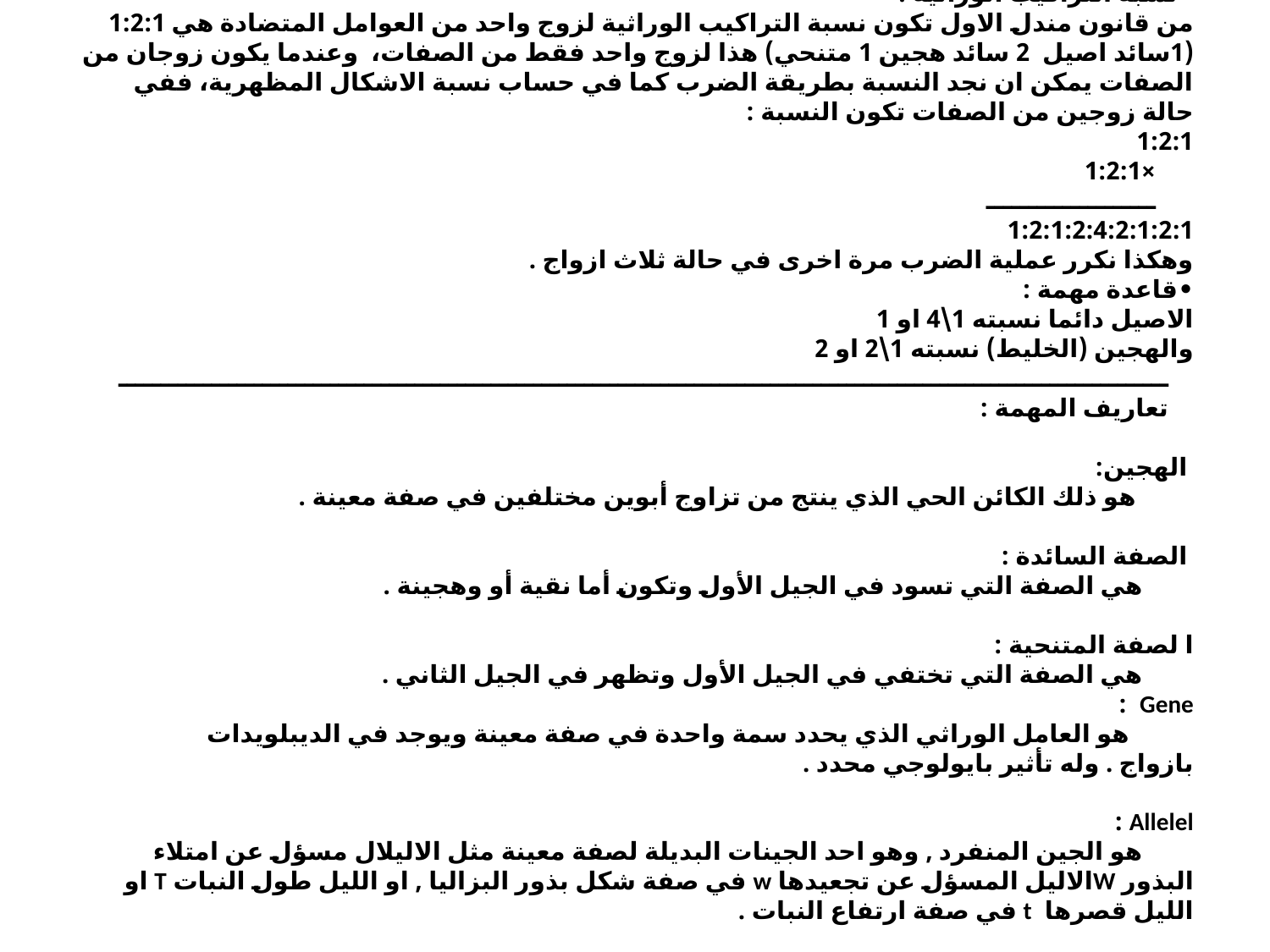

# •	نسبة التراكيب الوراثية : من قانون مندل الاول تكون نسبة التراكيب الوراثية لزوج واحد من العوامل المتضادة هي 1:2:1 (1سائد اصيل  2 سائد هجين 1 متنحي) هذا لزوج واحد فقط من الصفات،  وعندما يكون زوجان من الصفات يمكن ان نجد النسبة بطريقة الضرب كما في حساب نسبة الاشكال المظهرية، ففي حالة زوجين من الصفات تكون النسبة : 1:2:1 ×1:2:1 ــــــــــــــــــــ 1:2:1:2:4:2:1:2:1 وهكذا نكرر عملية الضرب مرة اخرى في حالة ثلاث ازواج . •	قاعدة مهمة : الاصيل دائما نسبته 1\4 او 1 والهجين (الخليط) نسبته 1\2 او 2 ــــــــــــــــــــــــــــــــــــــــــــــــــــــــــــــــــــــــــــــــــــــــــــــــــــــــــــــــــــــــــــ تعاريف المهمة : الهجين: هو ذلك الكائن الحي الذي ينتج من تزاوج أبوين مختلفين في صفة معينة . الصفة السائدة : هي الصفة التي تسود في الجيل الأول وتكون أما نقية أو وهجينة . ا لصفة المتنحية : هي الصفة التي تختفي في الجيل الأول وتظهر في الجيل الثاني . Gene  : هو العامل الوراثي الذي يحدد سمة واحدة في صفة معينة ويوجد في الديبلويدات                   بازواج . وله تأثير بايولوجي محدد . Allelel : هو الجين المنفرد , وهو احد الجينات البديلة لصفة معينة مثل الاليلال مسؤل عن امتلاء البذور Wالاليل المسؤل عن تجعيدها w في صفة شكل بذور البزاليا , او الليل طول النبات T او الليل قصرها  t في صفة ارتفاع النبات .